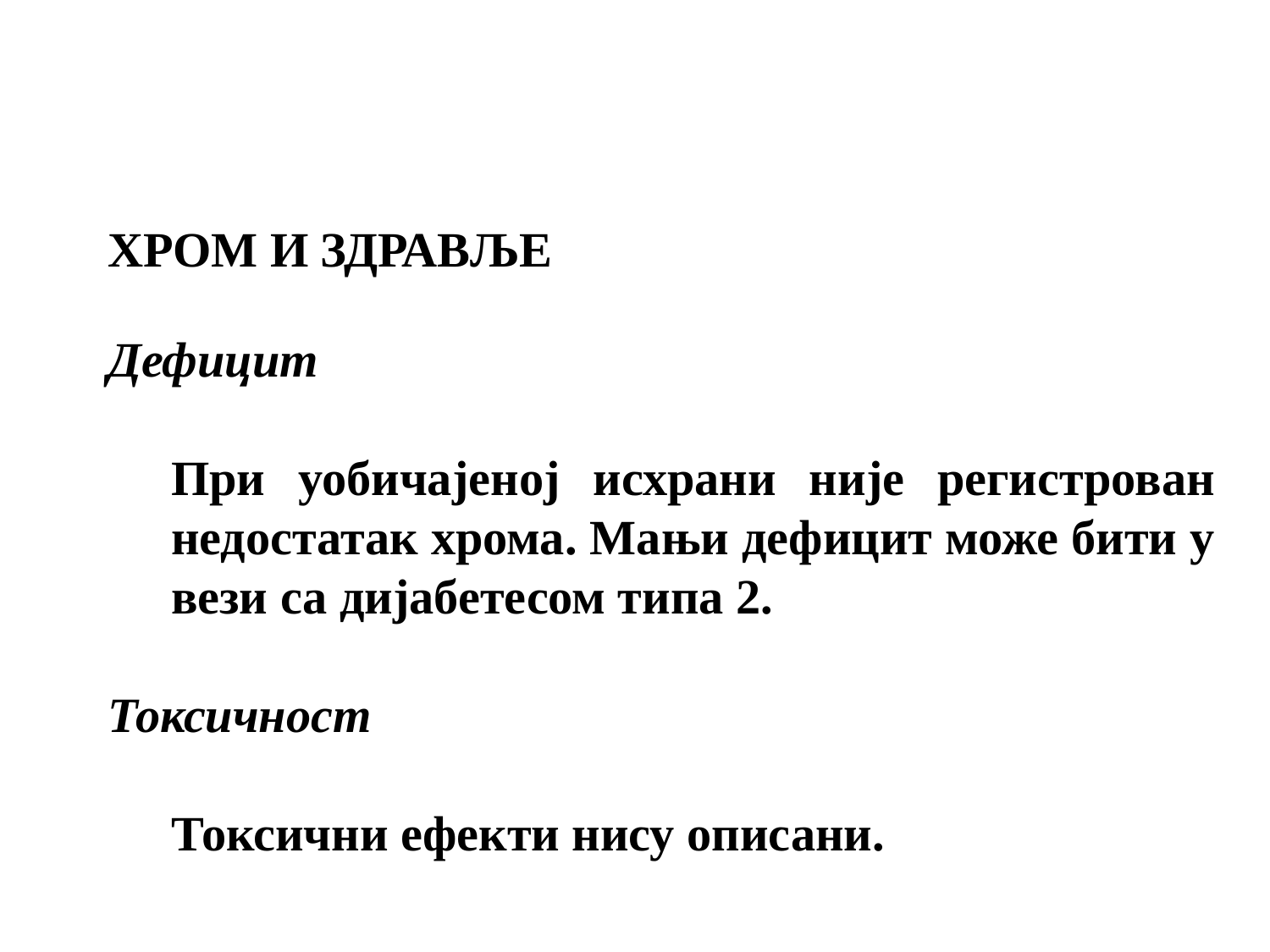

ХРОМ И ЗДРАВЉЕ

Дефицит

При уобичајеној исхрани није регистрован недостатак хрома. Мањи дефицит може бити у вези са дијабетесом типа 2.

Токсичност

Токсични ефекти нису описани.